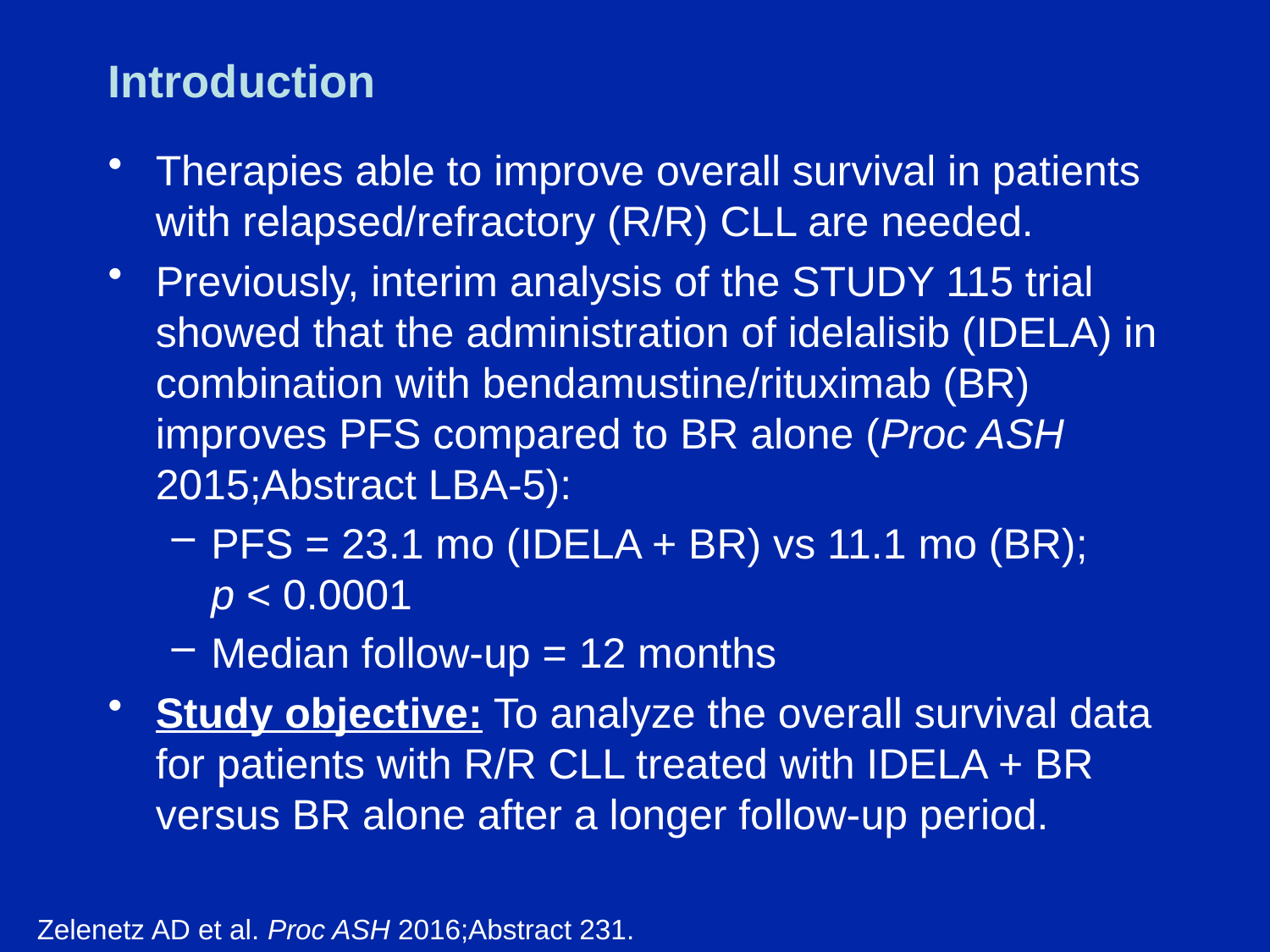

# Introduction
Therapies able to improve overall survival in patients with relapsed/refractory (R/R) CLL are needed.
Previously, interim analysis of the STUDY 115 trial showed that the administration of idelalisib (IDELA) in combination with bendamustine/rituximab (BR) improves PFS compared to BR alone (Proc ASH 2015;Abstract LBA-5):
PFS = 23.1 mo (IDELA + BR) vs 11.1 mo (BR);
p < 0.0001
Median follow-up = 12 months
Study objective: To analyze the overall survival data for patients with R/R CLL treated with IDELA + BR versus BR alone after a longer follow-up period.
Zelenetz AD et al. Proc ASH 2016;Abstract 231.